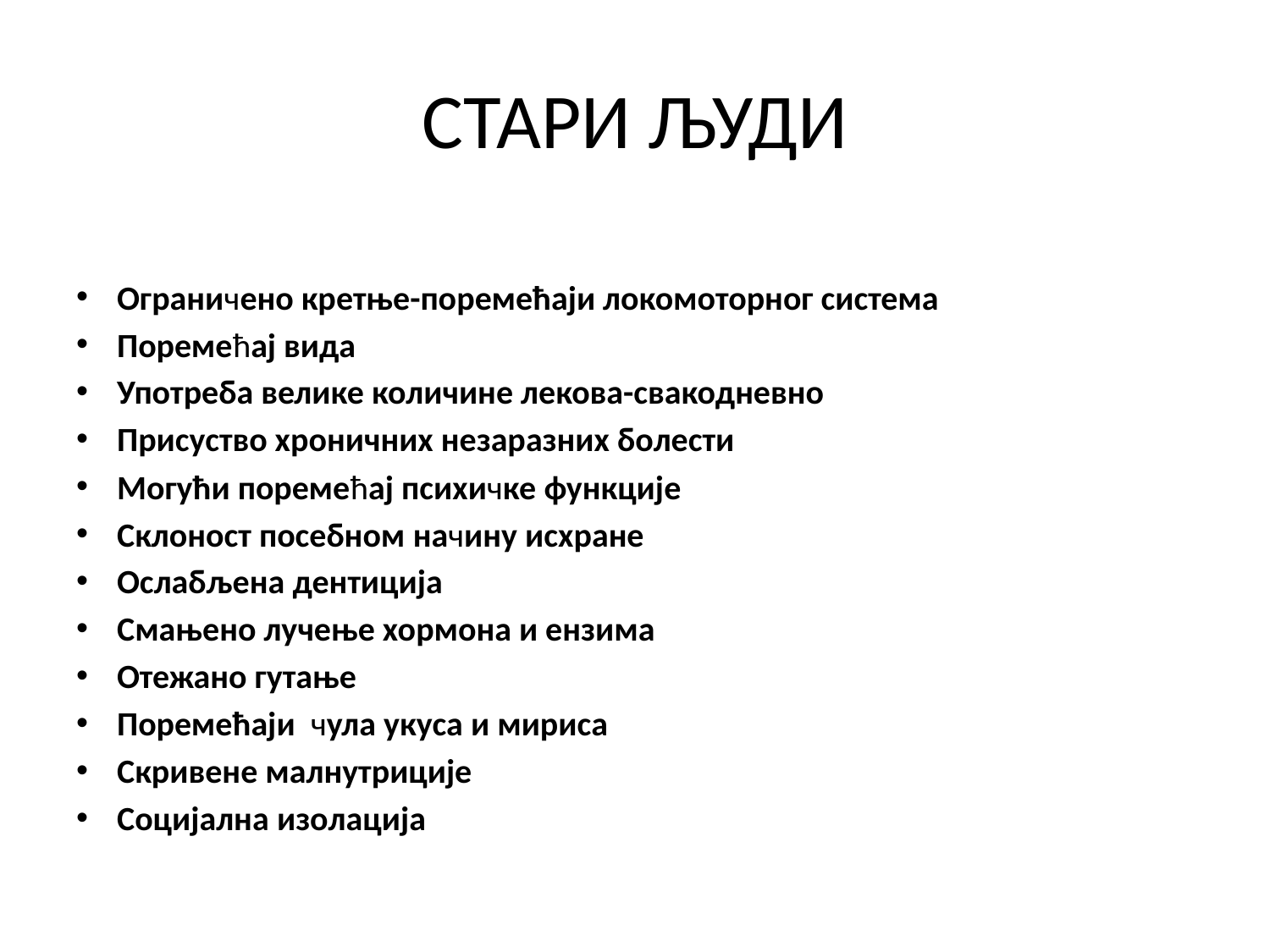

# СТАРИ ЉУДИ

Ограничено кретње-поремећаји локомоторног система
Поремећај вида
Употреба велике количине лекова-свакодневно
Присуство хроничних незаразних болести
Могући поремећај психичке функције
Склоност посебном начину исхране
Ослабљена дентиција
Смањено лучење хормона и ензима
Отежано гутање
Поремећаји  чула укуса и мириса
Скривене малнутриције
Социјална изолација